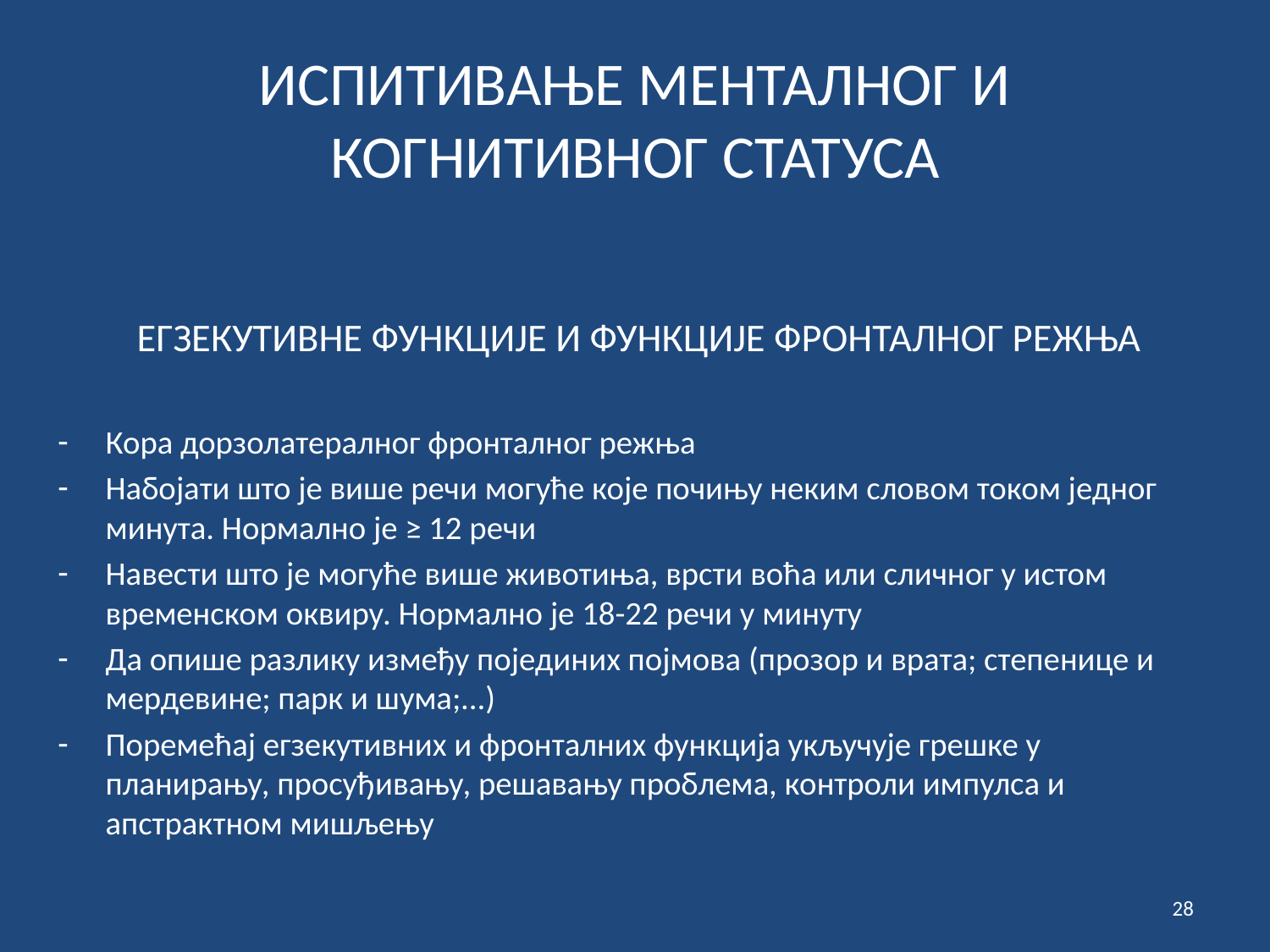

# ИСПИТИВАЊЕ МЕНТАЛНОГ И КОГНИТИВНОГ СТАТУСА
   ЕГЗЕКУТИВНЕ ФУНКЦИЈЕ И ФУНКЦИЈЕ ФРОНТАЛНОГ РЕЖЊА

Кора дорзолатералног фронталног режња
Набојати што је више речи могуће које почињу неким словом током једног минута. Нормално је ≥ 12 речи
Навести што је могуће више животиња, врсти воћа или сличног у истом временском оквиру. Нормално је 18-22 речи у минуту
Да опише разлику између појединих појмова (прозор и врата; степенице и мердевине; парк и шума;...)
Поремећај егзекутивних и фронталних функција укључује грешке у планирању, просуђивању, решавању проблема, контроли импулса и апстрактном мишљењу
28